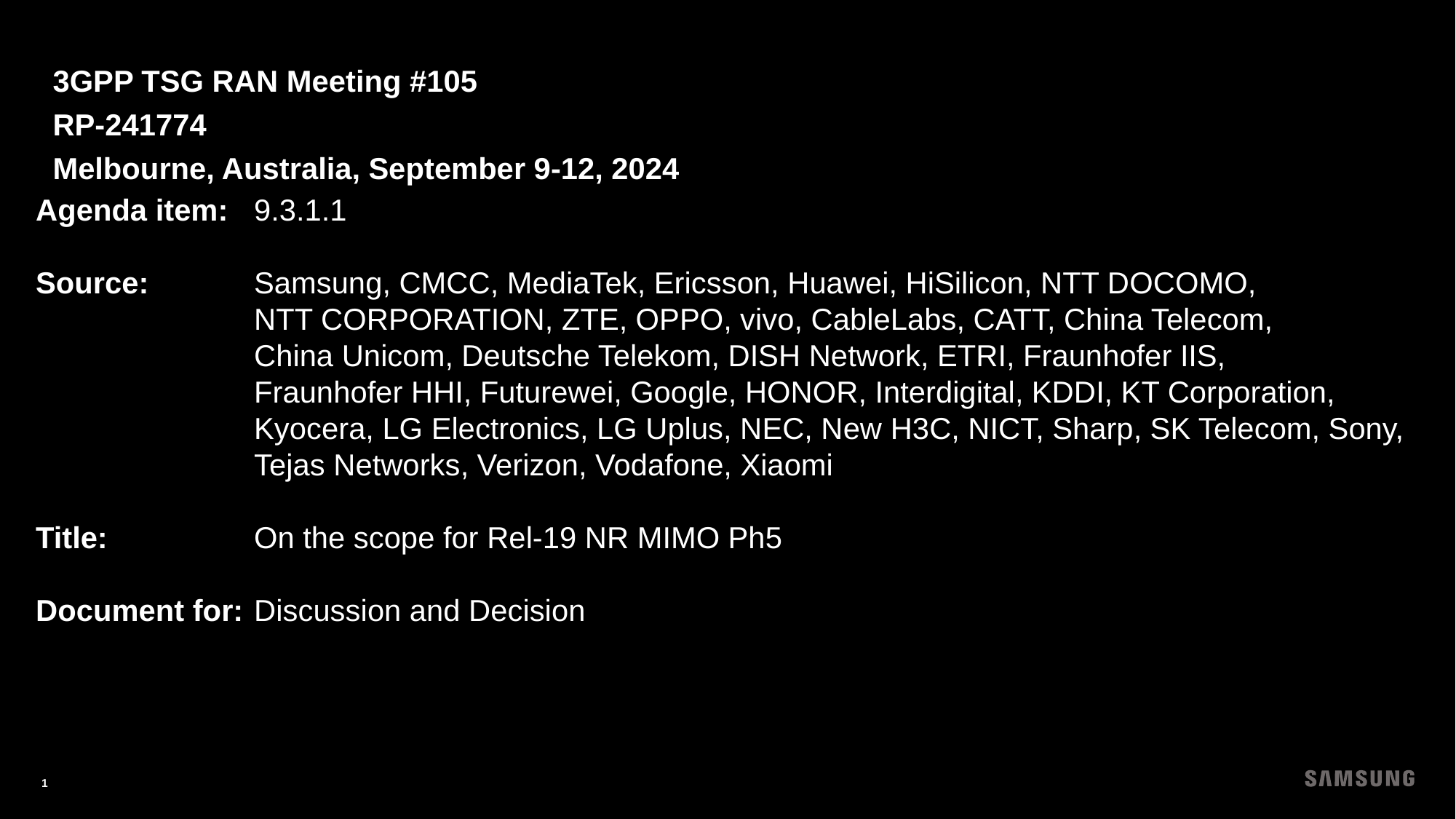

3GPP TSG RAN Meeting #105								RP-241774
Melbourne, Australia, September 9-12, 2024
Agenda item:	9.3.1.1

Source: 	Samsung, CMCC, MediaTek, Ericsson, Huawei, HiSilicon, NTT DOCOMO,
		NTT CORPORATION, ZTE, OPPO, vivo, CableLabs, CATT, China Telecom,
		China Unicom, Deutsche Telekom, DISH Network, ETRI, Fraunhofer IIS,
		Fraunhofer HHI, Futurewei, Google, HONOR, Interdigital, KDDI, KT Corporation,
		Kyocera, LG Electronics, LG Uplus, NEC, New H3C, NICT, Sharp, SK Telecom, Sony,
		Tejas Networks, Verizon, Vodafone, Xiaomi

Title: 		On the scope for Rel-19 NR MIMO Ph5

Document for:	Discussion and Decision